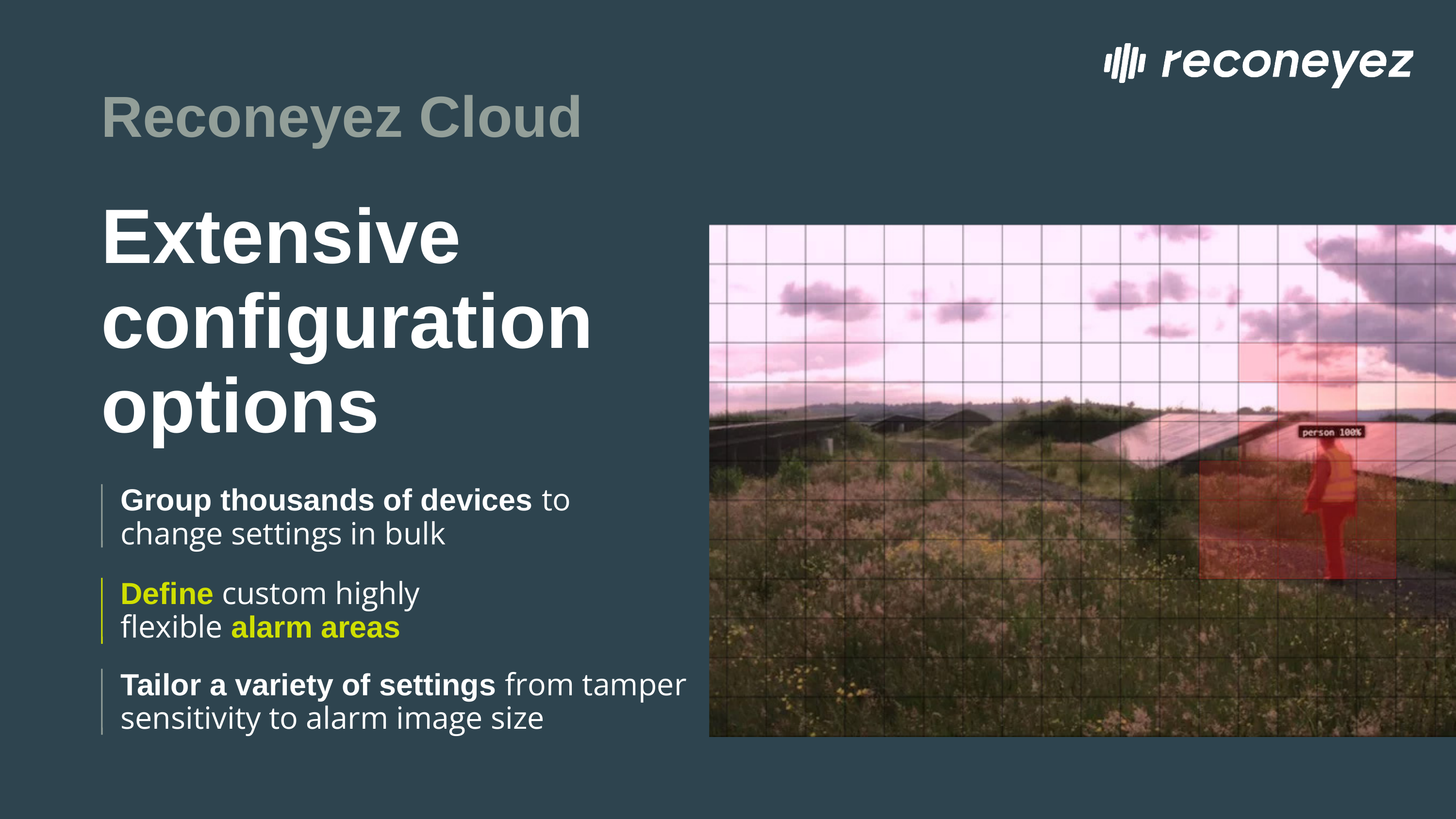

Reconeyez Cloud
Extensive configuration options

Group thousands of devices to change settings in bulk

Define custom highly flexible alarm areas

Tailor a variety of settings from tamper sensitivity to alarm image size